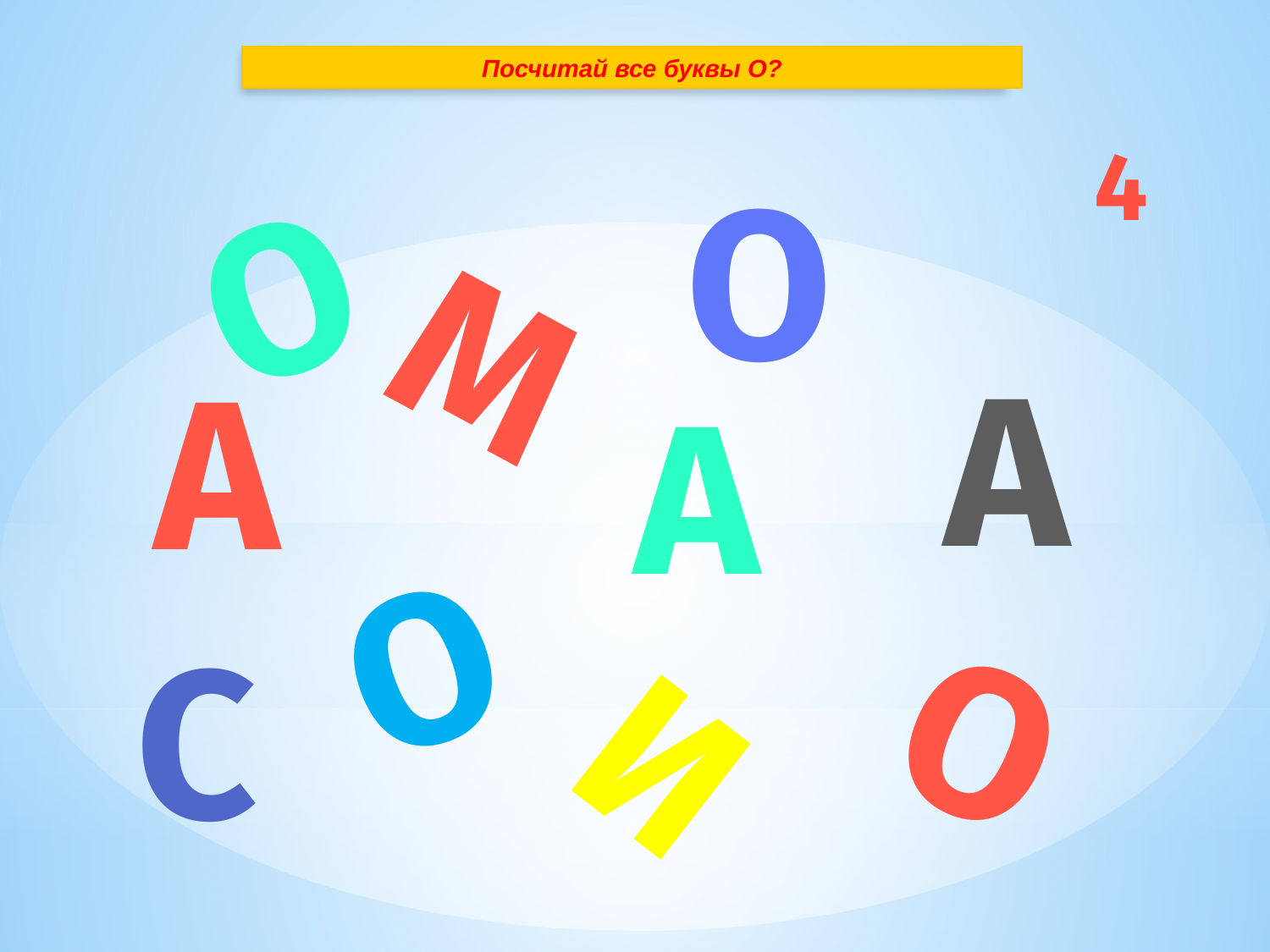

Посчитай все буквы О?
4
О
О
М
А
А
А
О
С
О
И